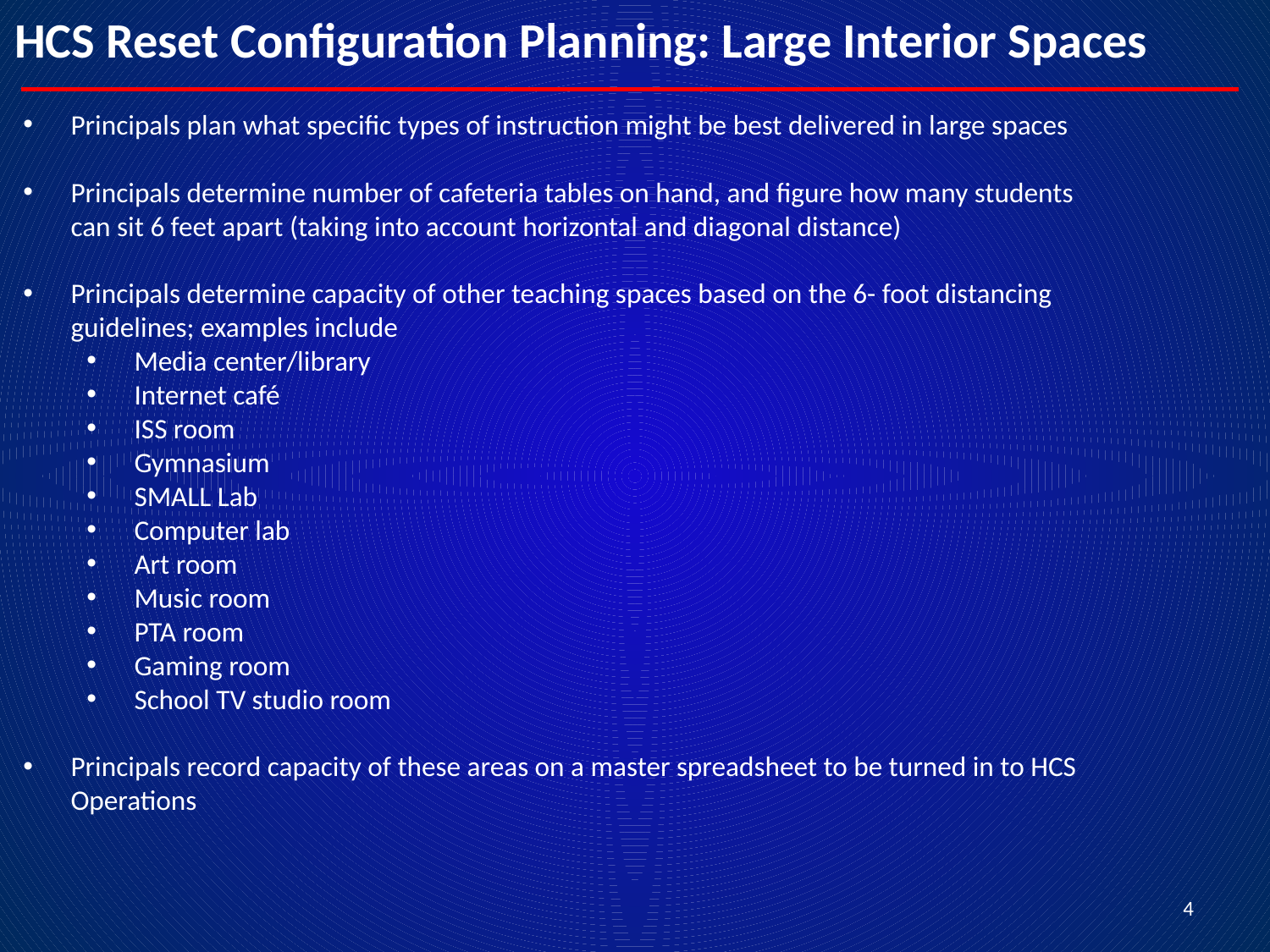

HCS Reset Configuration Planning: Large Interior Spaces
#
Principals plan what specific types of instruction might be best delivered in large spaces

Principals determine number of cafeteria tables on hand, and figure how many students can sit 6 feet apart (taking into account horizontal and diagonal distance)

Principals determine capacity of other teaching spaces based on the 6- foot distancing guidelines; examples include
Media center/library
Internet café
ISS room
Gymnasium
SMALL Lab
Computer lab
Art room
Music room
PTA room
Gaming room
School TV studio room

Principals record capacity of these areas on a master spreadsheet to be turned in to HCS Operations

4